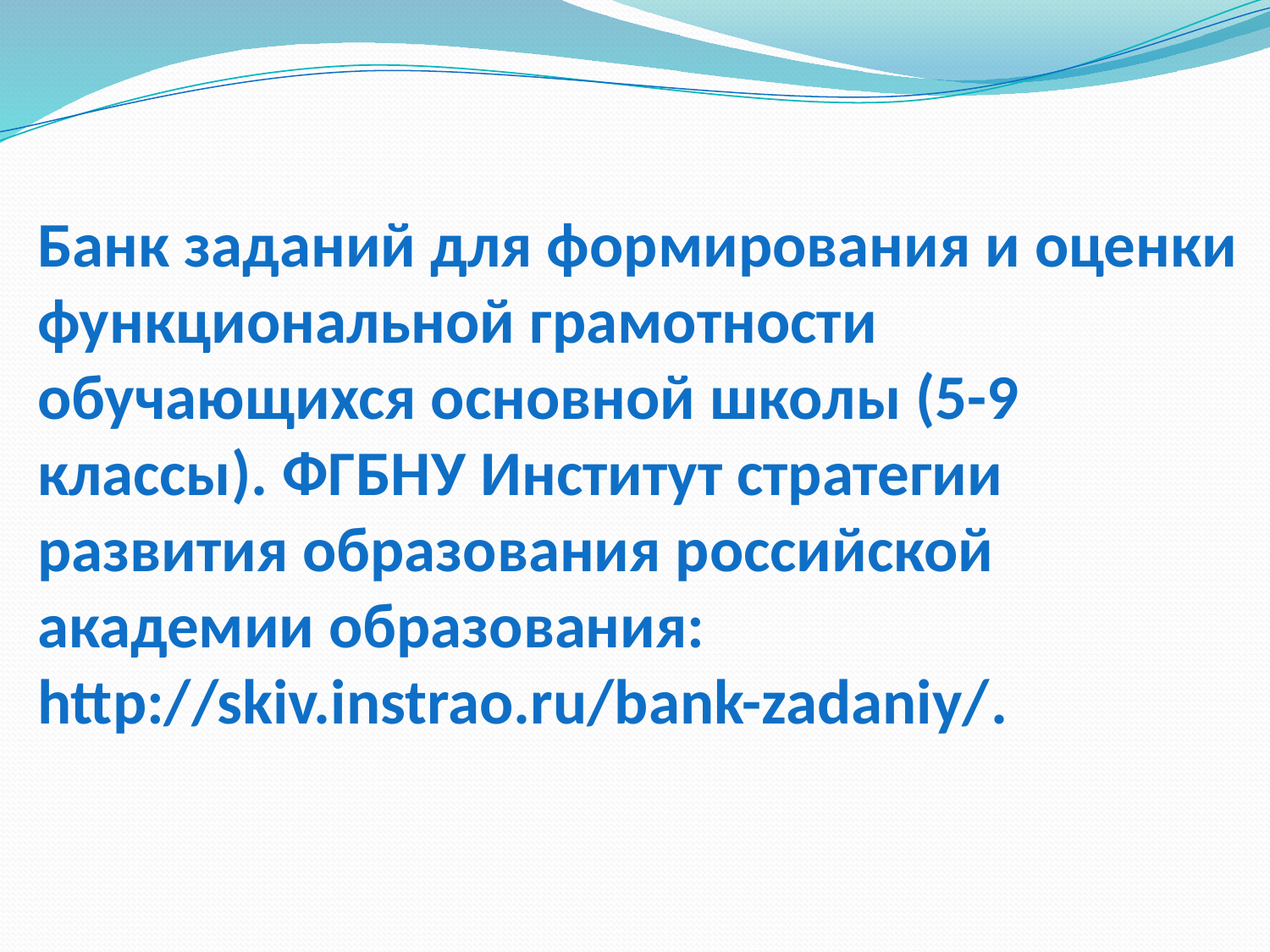

Банк заданий для формирования и оценки функциональной грамотности обучающихся основной школы (5-9 классы). ФГБНУ Институт стратегии развития образования российской академии образования:
http://skiv.instrao.ru/bank-zadaniy/.